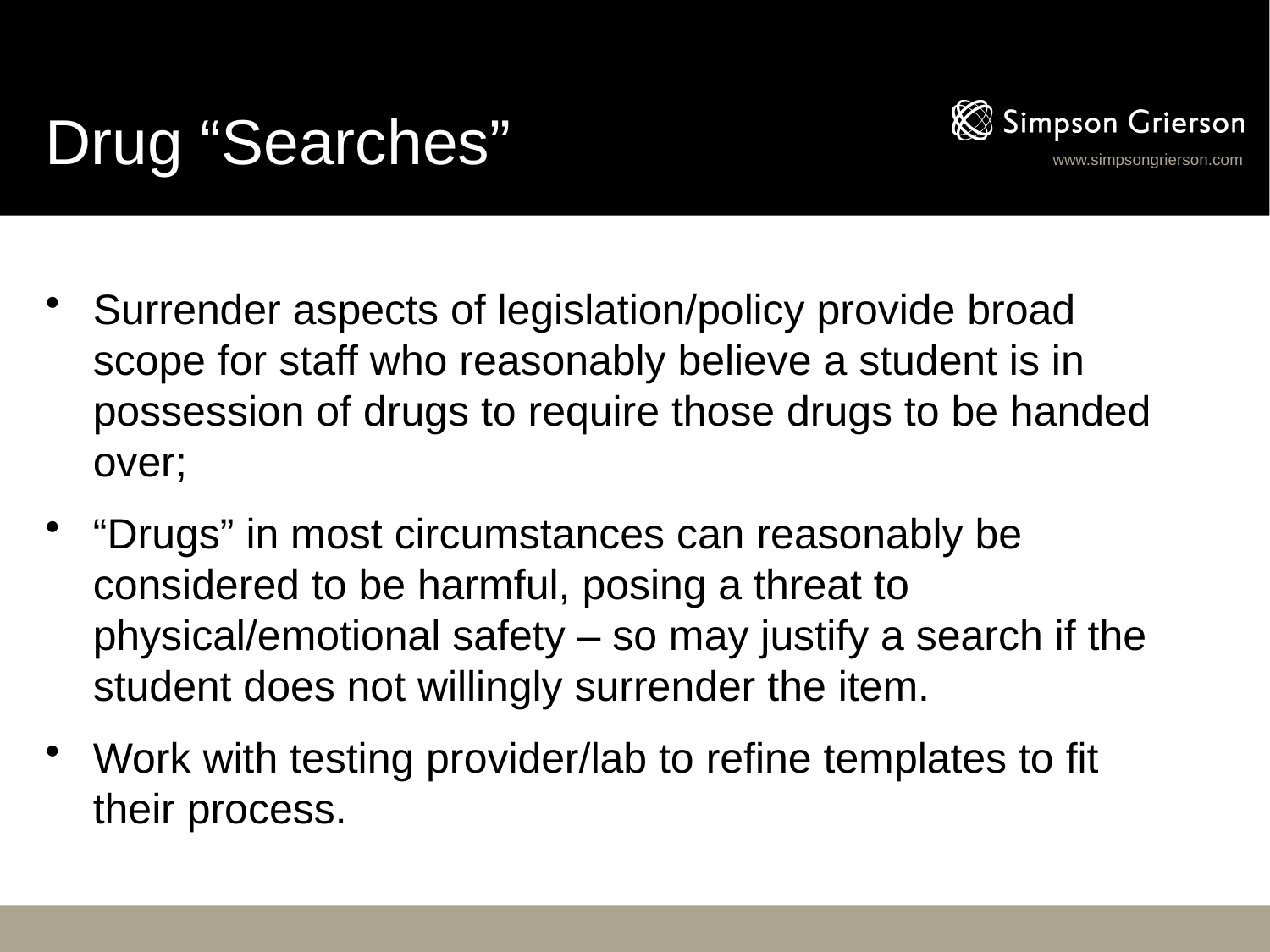

# Drug “Searches”
Surrender aspects of legislation/policy provide broad scope for staff who reasonably believe a student is in possession of drugs to require those drugs to be handed over;
“Drugs” in most circumstances can reasonably be considered to be harmful, posing a threat to physical/emotional safety – so may justify a search if the student does not willingly surrender the item.
Work with testing provider/lab to refine templates to fit their process.